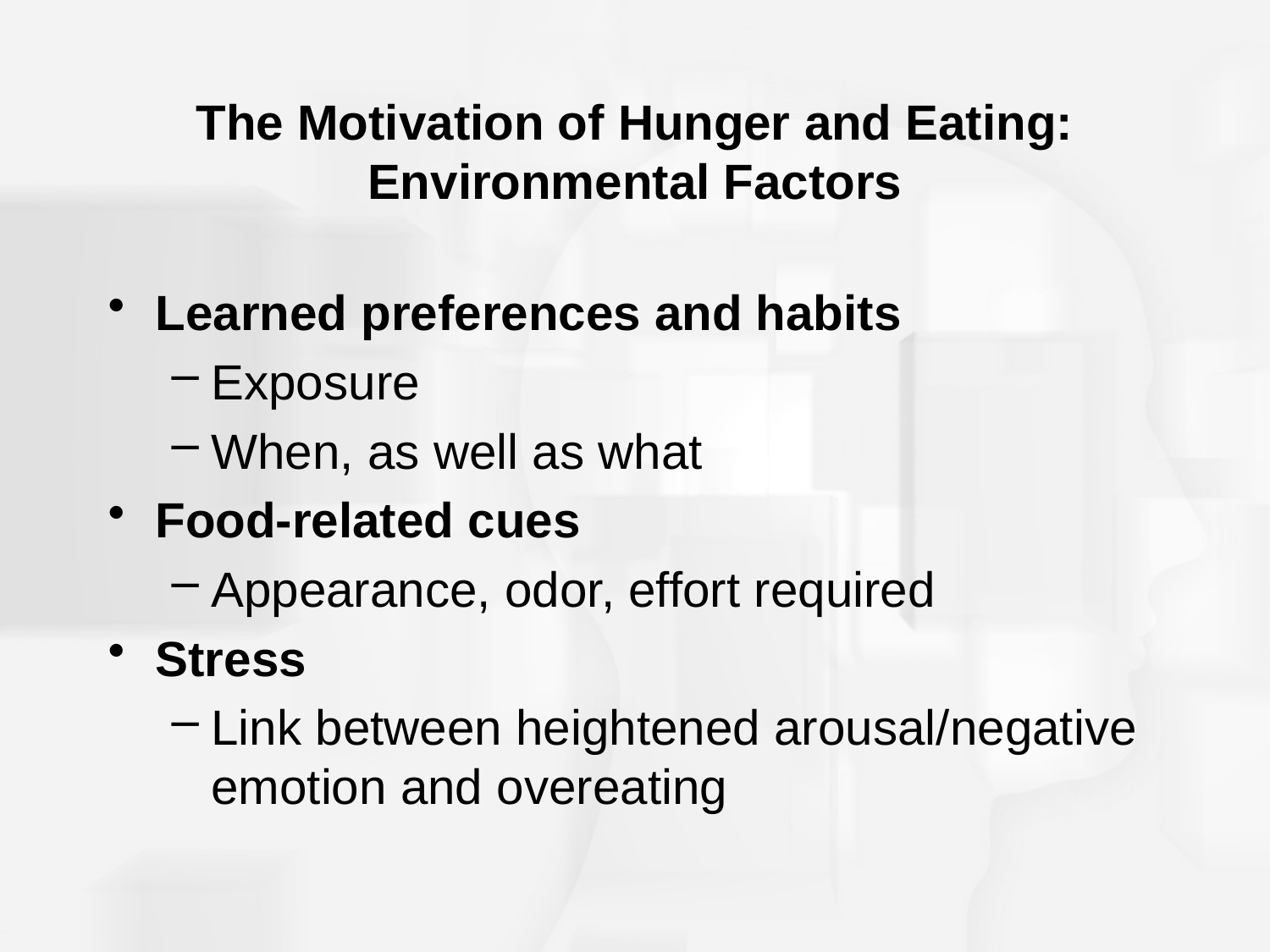

# The Motivation of Hunger and Eating: Environmental Factors
Learned preferences and habits
Exposure
When, as well as what
Food-related cues
Appearance, odor, effort required
Stress
Link between heightened arousal/negative emotion and overeating